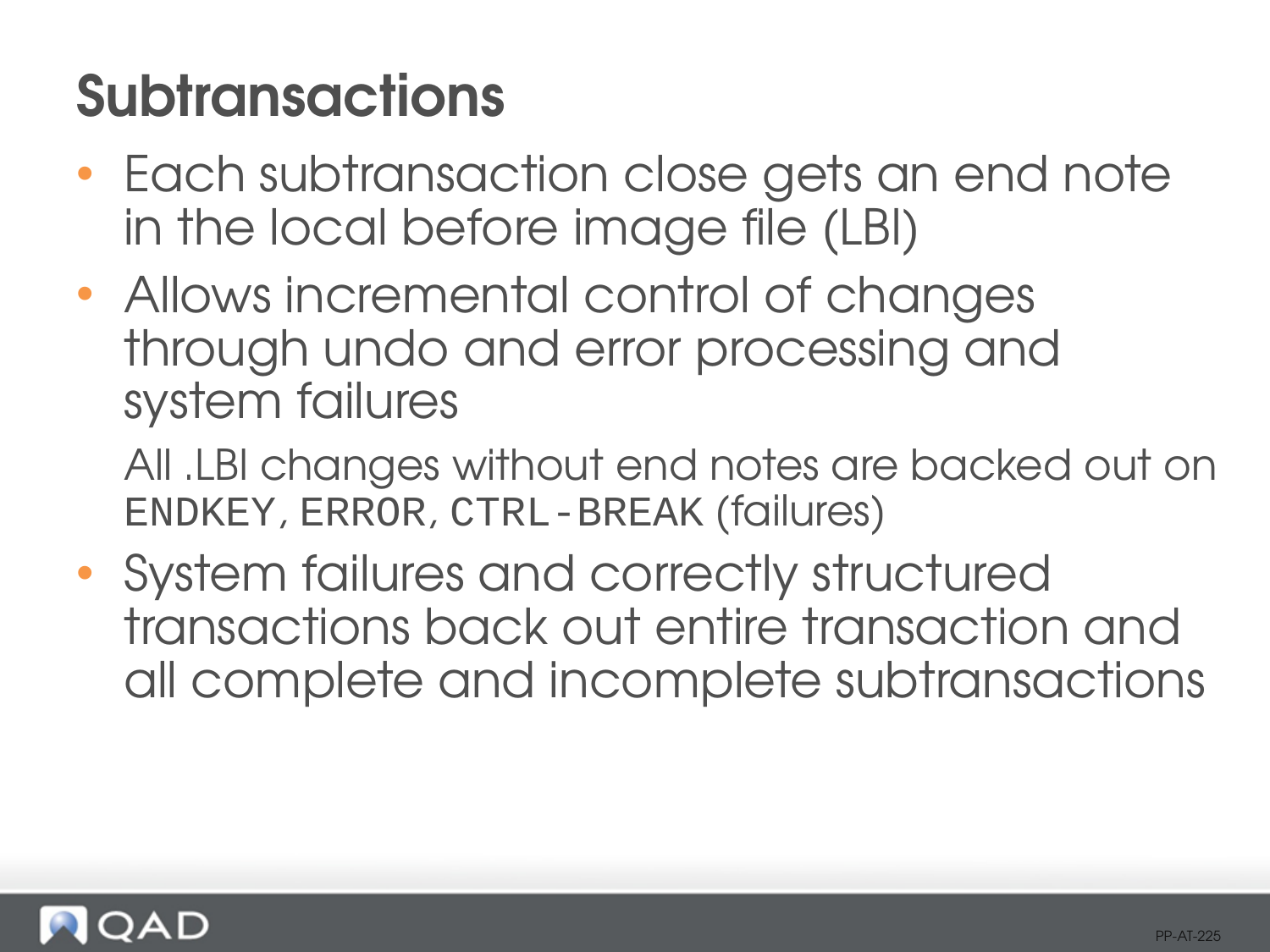

# Subtransactions
Each subtransaction close gets an end note in the local before image file (LBI)
Allows incremental control of changes through undo and error processing and system failures
All .LBI changes without end notes are backed out on ENDKEY, ERROR, CTRL-BREAK (failures)
System failures and correctly structured transactions back out entire transaction and all complete and incomplete subtransactions

PP-AT-225